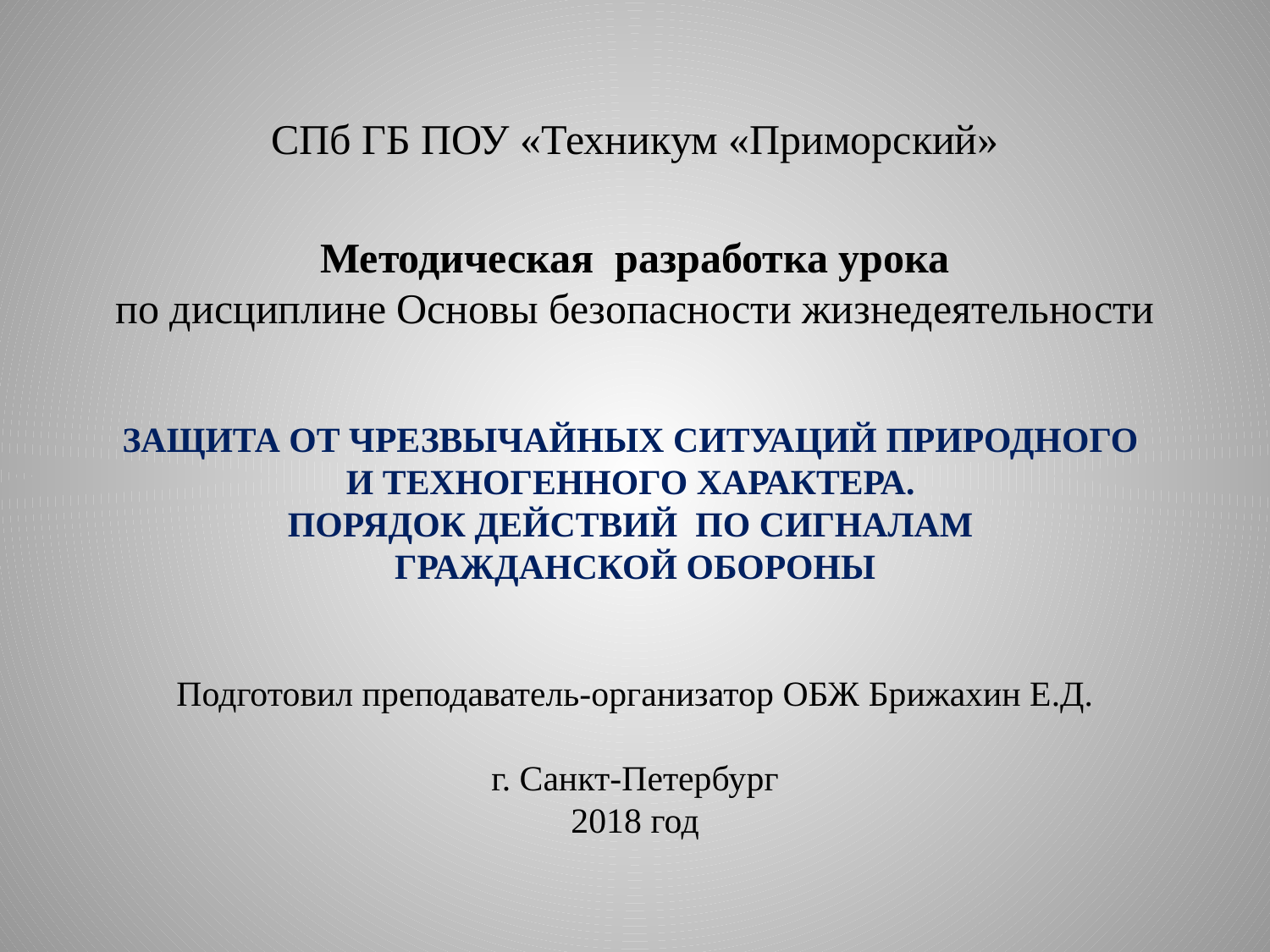

СПб ГБ ПОУ «Техникум «Приморский»

Методическая  разработка урока
по дисциплине Основы безопасности жизнедеятельности

ЗАЩИТА ОТ ЧРЕЗВЫЧАЙНЫХ СИТУАЦИЙ ПРИРОДНОГО
И ТЕХНОГЕННОГО ХАРАКТЕРА.
ПОРЯДОК ДЕЙСТВИЙ  ПО СИГНАЛАМ
ГРАЖДАНСКОЙ ОБОРОНЫ

Подготовил преподаватель-организатор ОБЖ Брижахин Е.Д.

г. Санкт-Петербург
2018 год